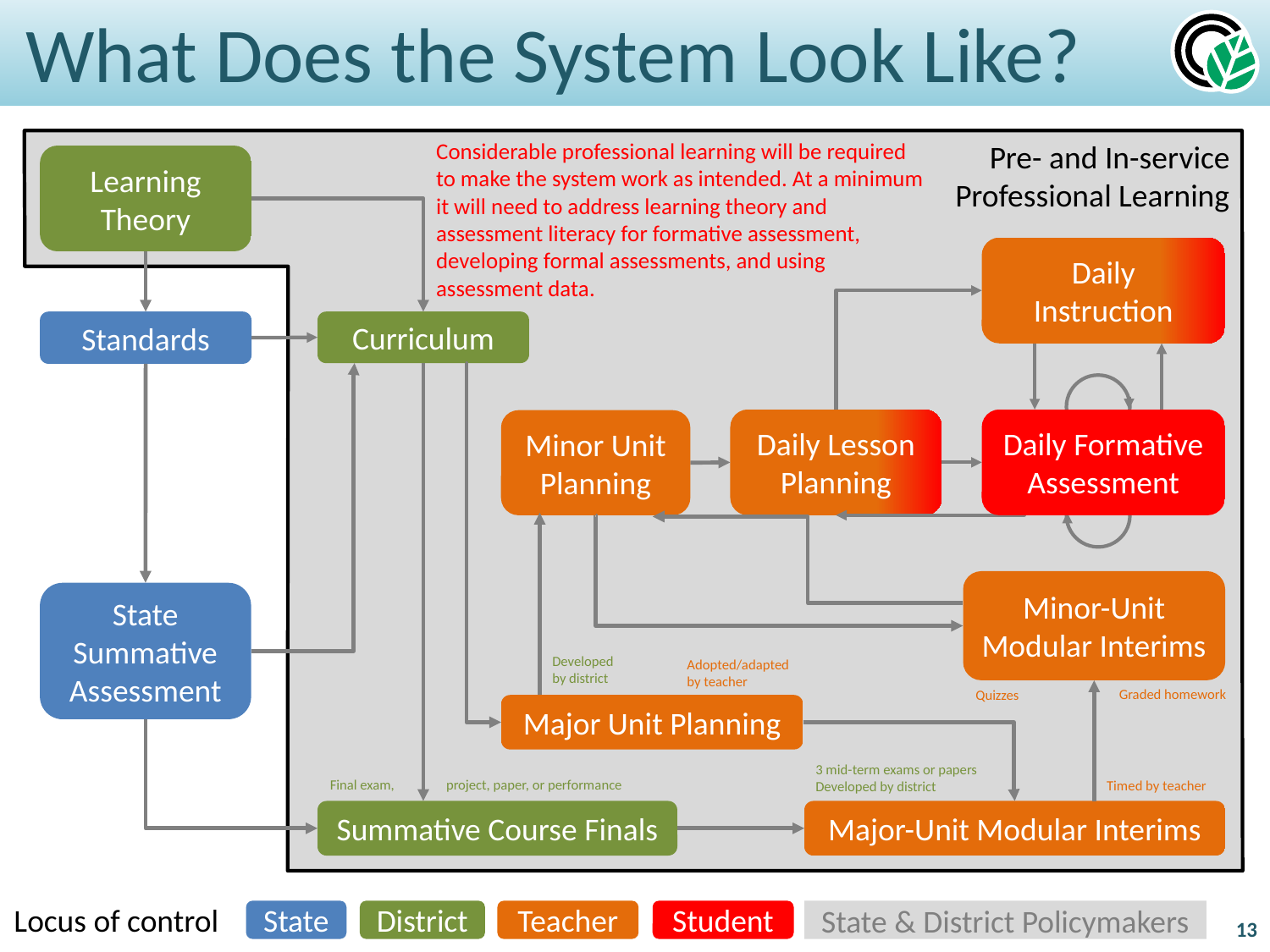

# What Does the System Look Like?
Considerable professional learning will be required to make the system work as intended. At a minimum it will need to address learning theory and assessment literacy for formative assessment, developing formal assessments, and using assessment data.

Pre- and In-service
Professional Learning
Learning Theory
Daily Instruction
Curriculum
Standards

Daily Lesson Planning
Daily Formative Assessment
Minor Unit Planning

Minor-Unit Modular Interims
State Summative Assessment
Developed
by district
Adopted/adapted by teacher
Graded homework
Quizzes
Major Unit Planning
3 mid-term exams or papers
Developed by district
Final exam,
project, paper, or performance
Timed by teacher
Summative Course Finals
Major-Unit Modular Interims
Locus of control
State
District
Teacher
Student
State & District Policymakers